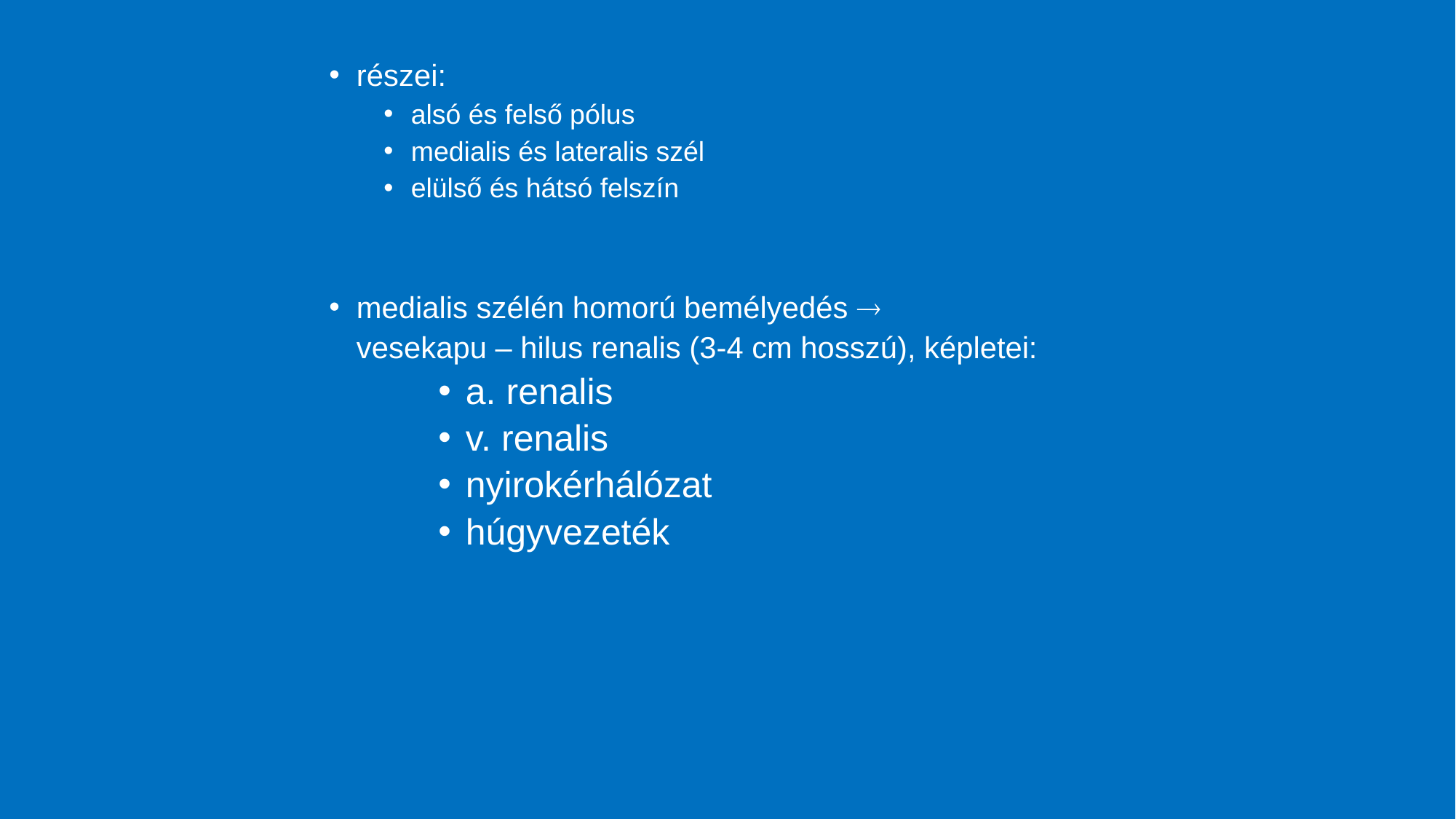

részei:
alsó és felső pólus
medialis és lateralis szél
elülső és hátsó felszín

medialis szélén homorú bemélyedés →
	vesekapu – hilus renalis (3-4 cm hosszú), képletei:
a. renalis
v. renalis
nyirokérhálózat
húgyvezeték